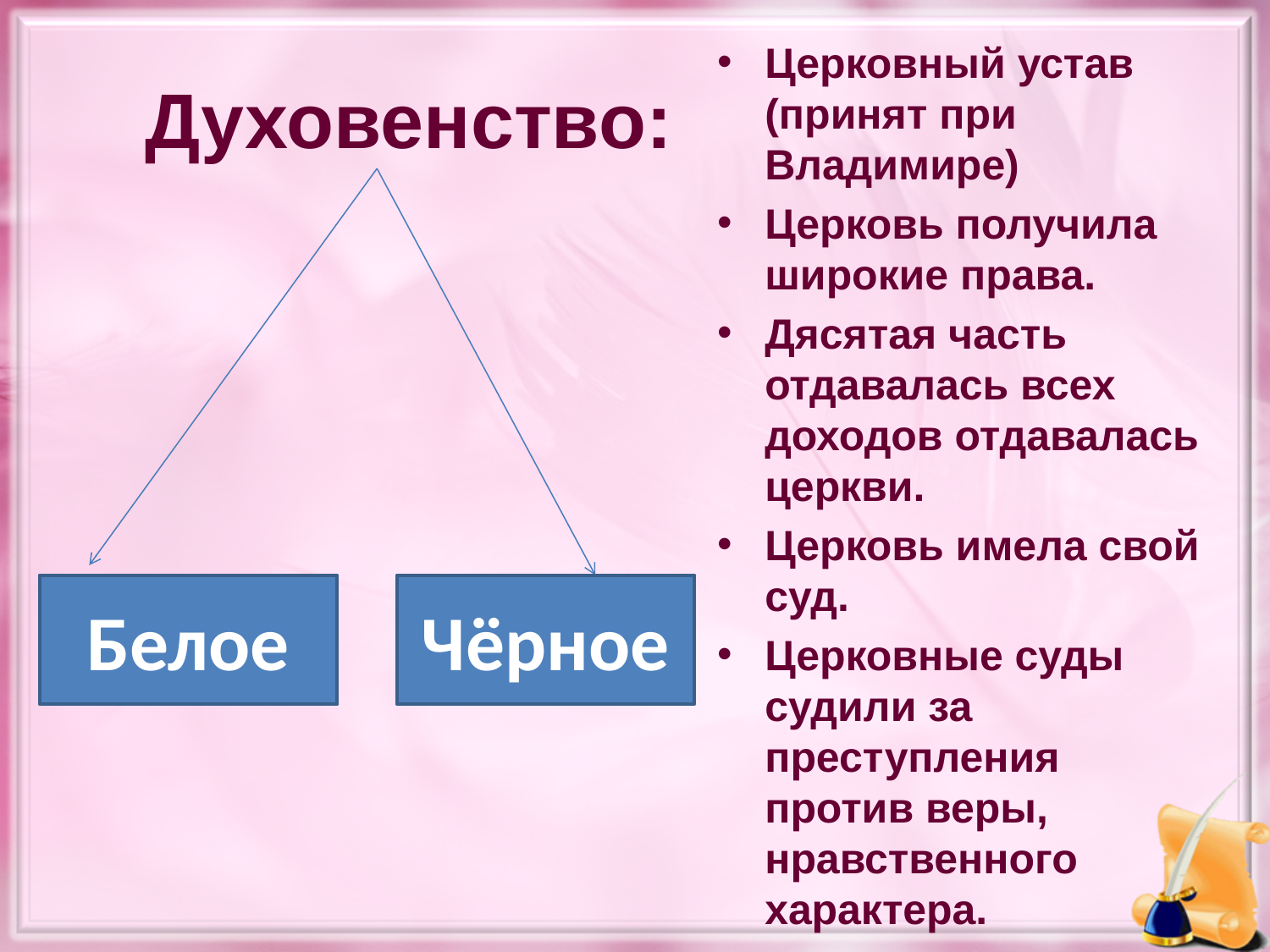

Церковный устав (принят при Владимире)
Церковь получила широкие права.
Дясятая часть отдавалась всех доходов отдавалась церкви.
Церковь имела свой суд.
Церковные суды судили за преступления против веры, нравственного характера.
# Духовенство:
Белое
Чёрное